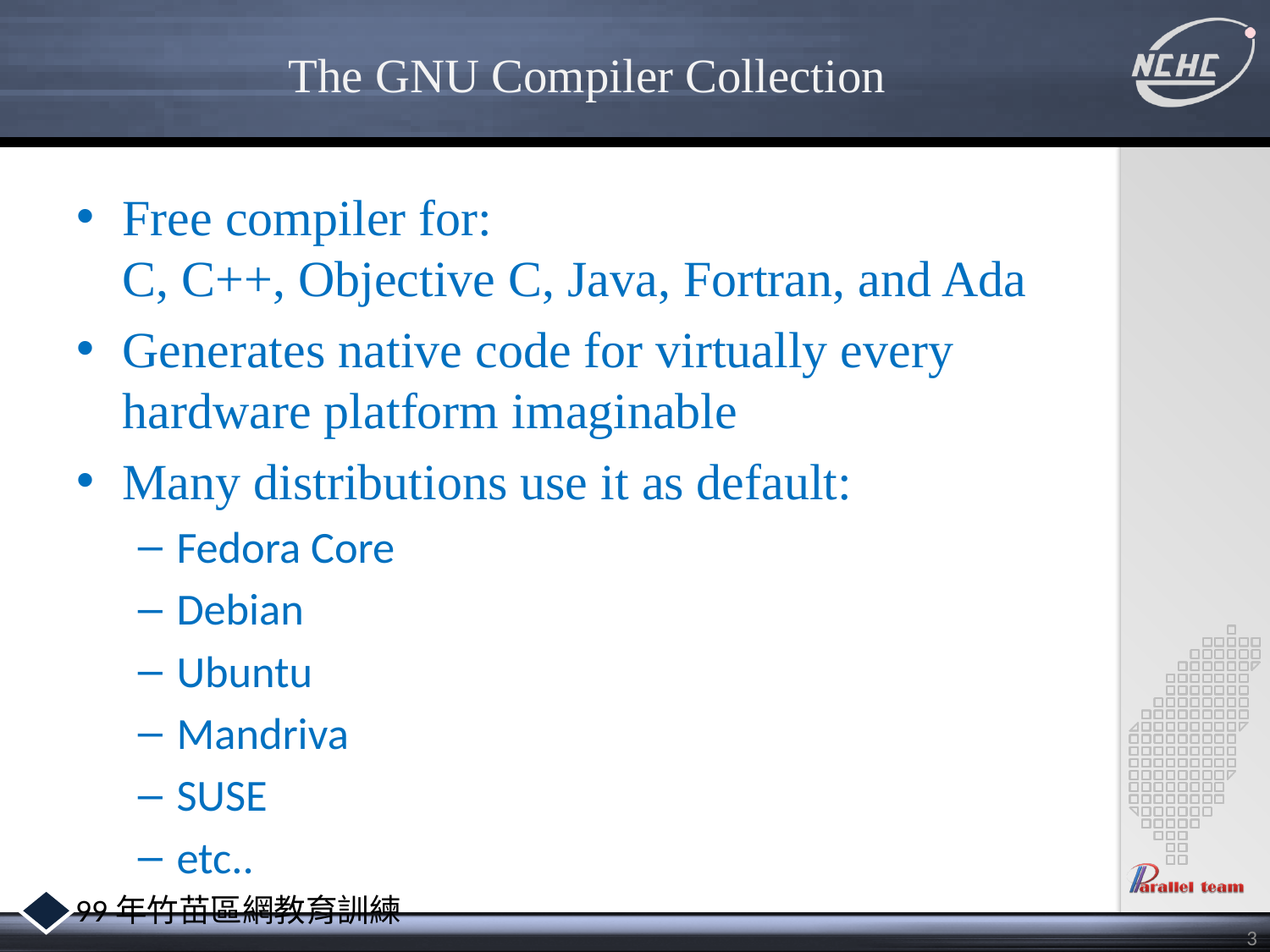

# The GNU Compiler Collection
Free compiler for:
C, C++, Objective C, Java, Fortran, and Ada
Generates native code for virtually every hardware platform imaginable
Many distributions use it as default:
Fedora Core
Debian
Ubuntu
Mandriva
SUSE
etc..

3